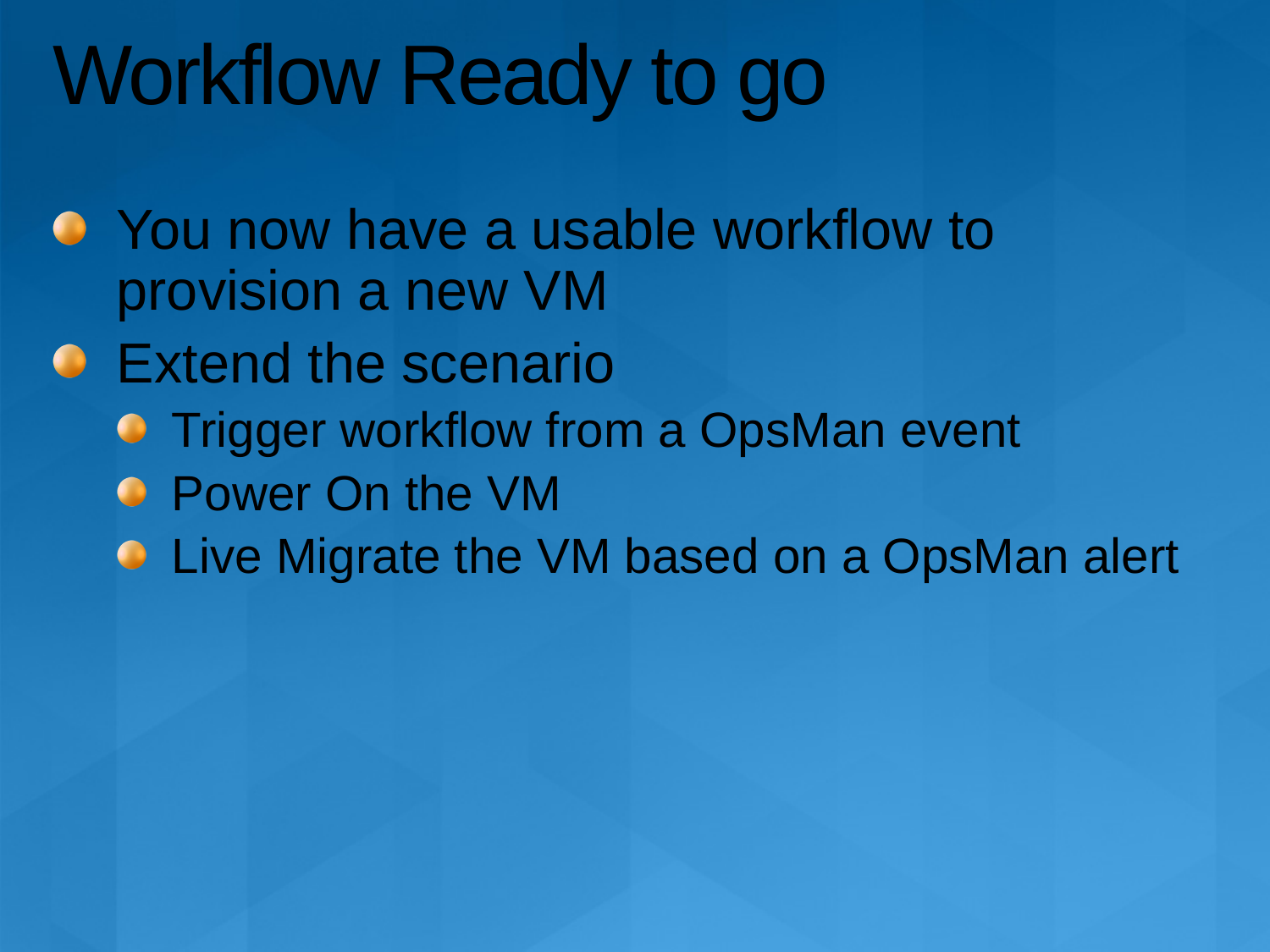

# Workflow Ready to go
You now have a usable workflow to provision a new VM
Extend the scenario
Trigger workflow from a OpsMan event
Power On the VM
Live Migrate the VM based on a OpsMan alert